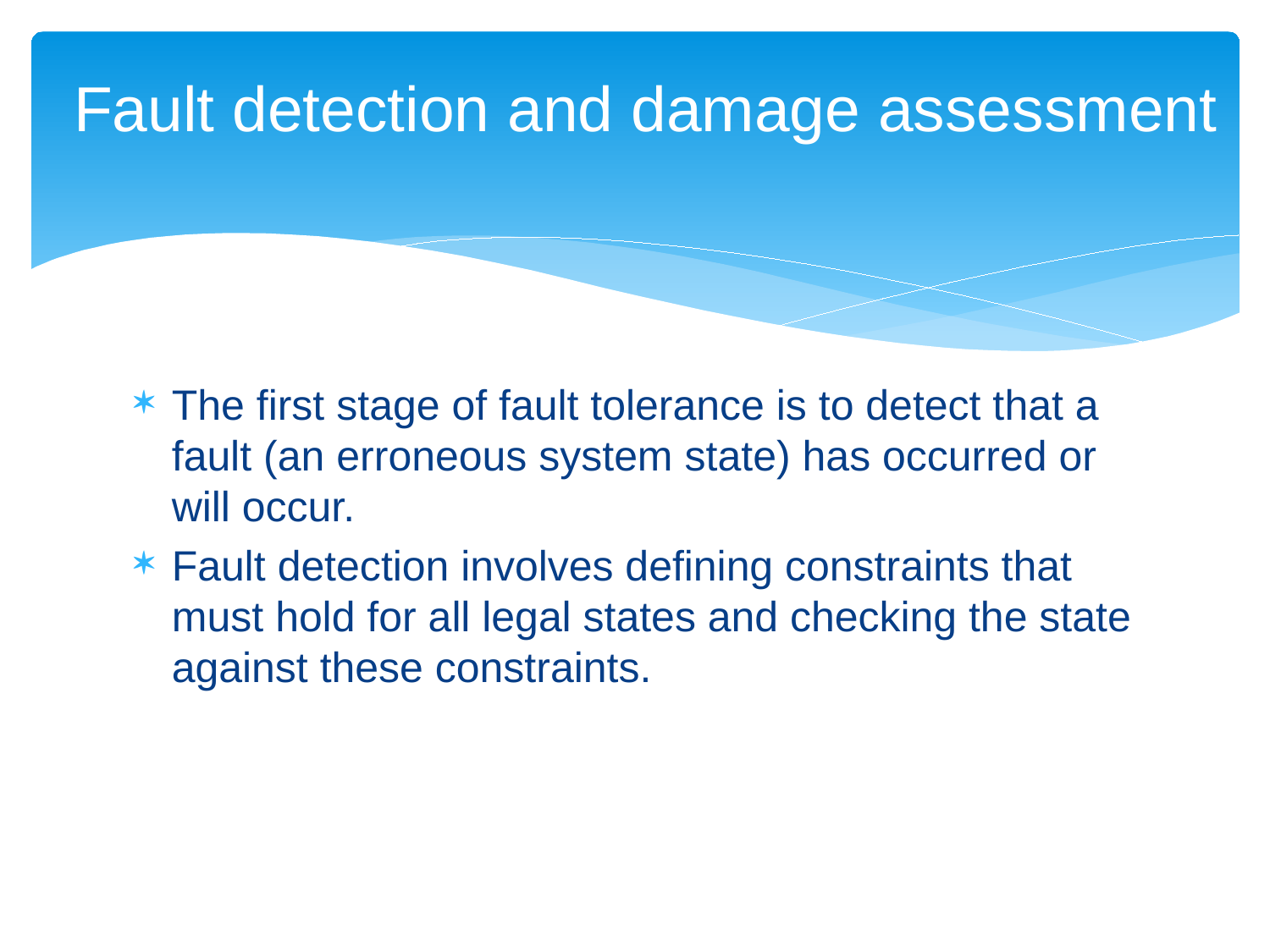

# Fault detection and damage assessment
The first stage of fault tolerance is to detect that a fault (an erroneous system state) has occurred or will occur.
Fault detection involves defining constraints that must hold for all legal states and checking the state against these constraints.